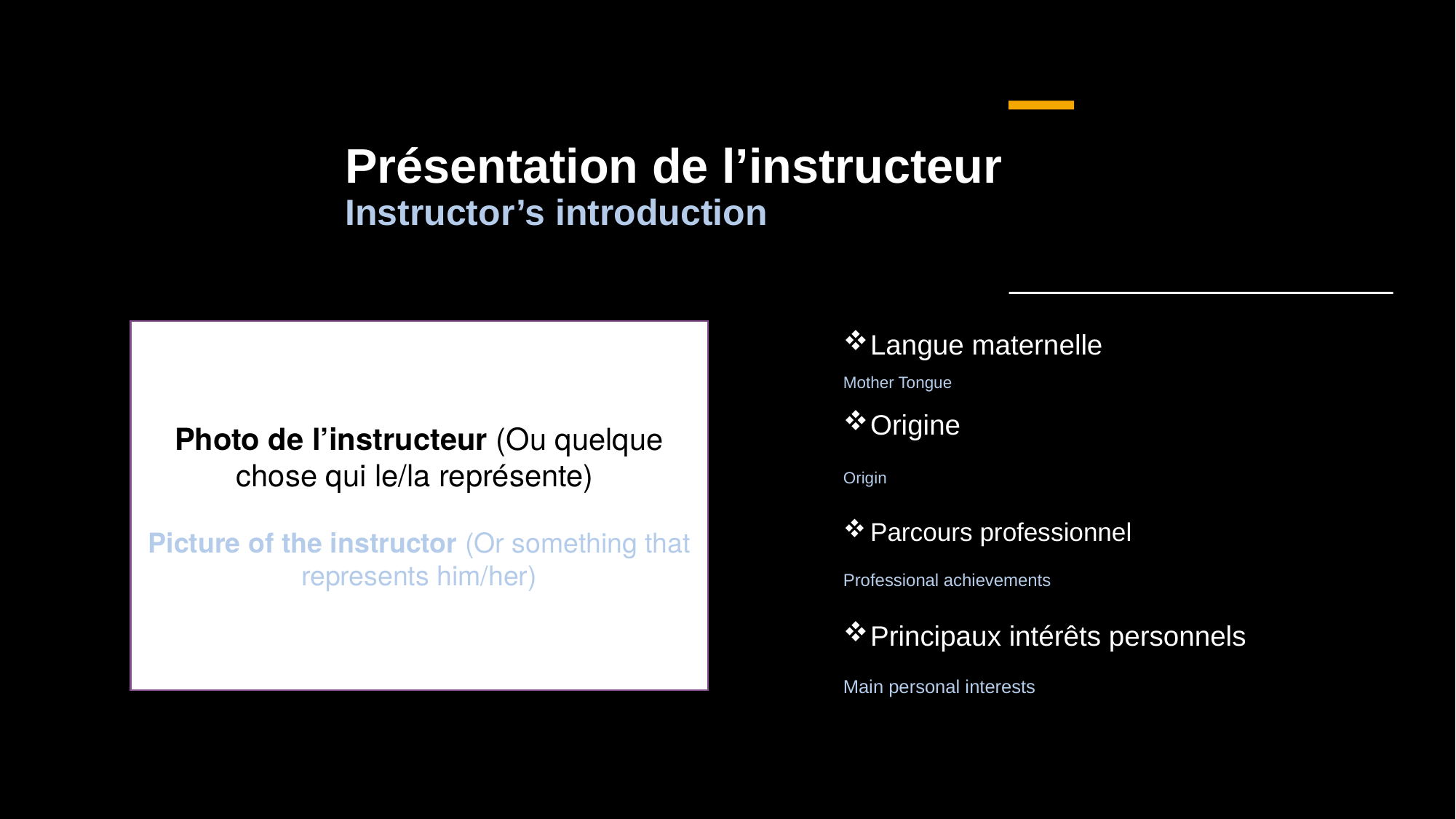

# Présentation de l’instructeur Instructor’s introduction

Photo de l’instructeur (Ou quelque chose qui le/la représente)

Picture of the instructor (Or something that represents him/her)
Langue maternelle
Mother Tongue
Origine
Origin
Parcours professionnel
Professional achievements
Principaux intérêts personnels
Main personal interests

7